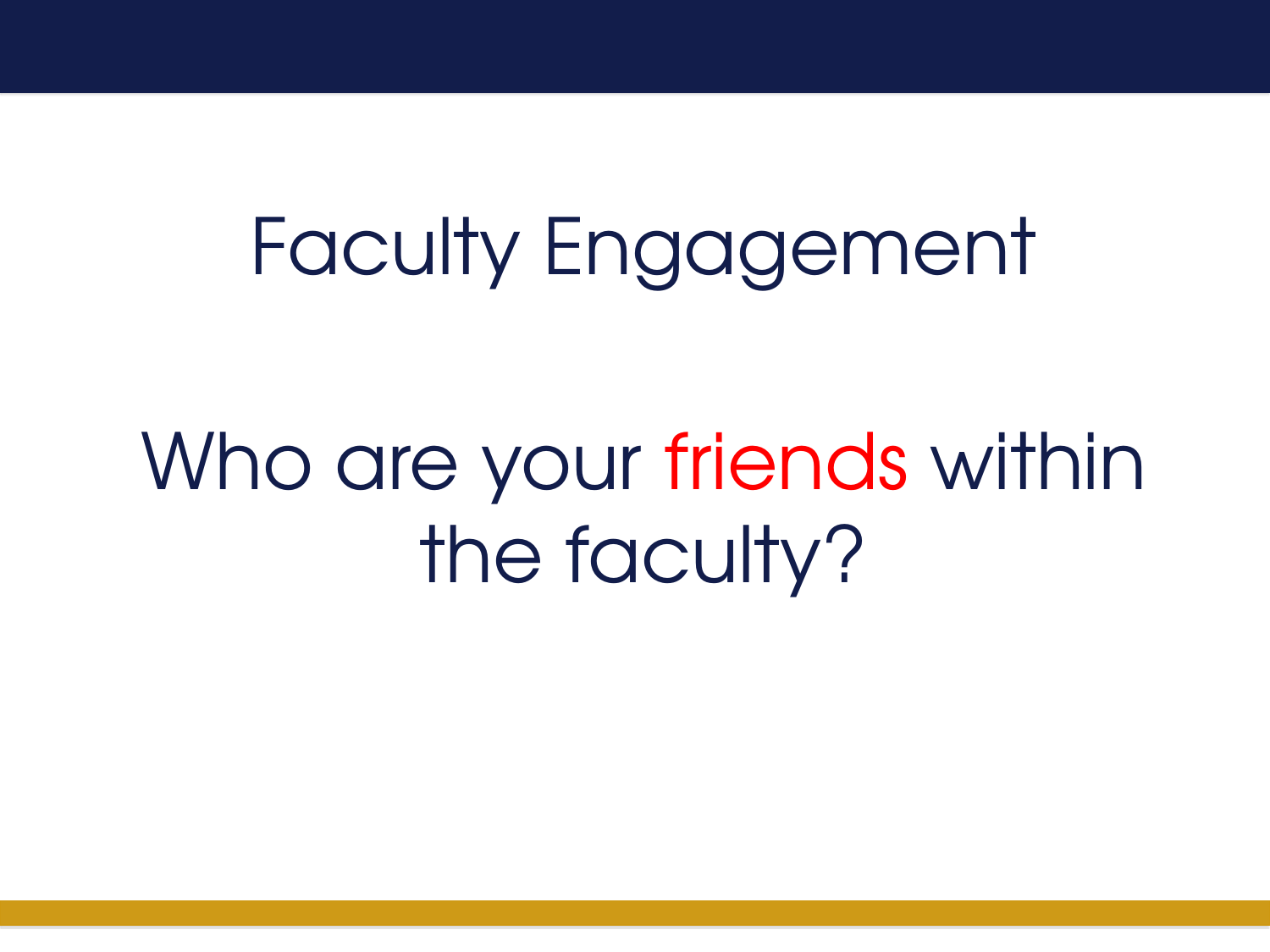

# Faculty Engagement
Who are your friends within the faculty?